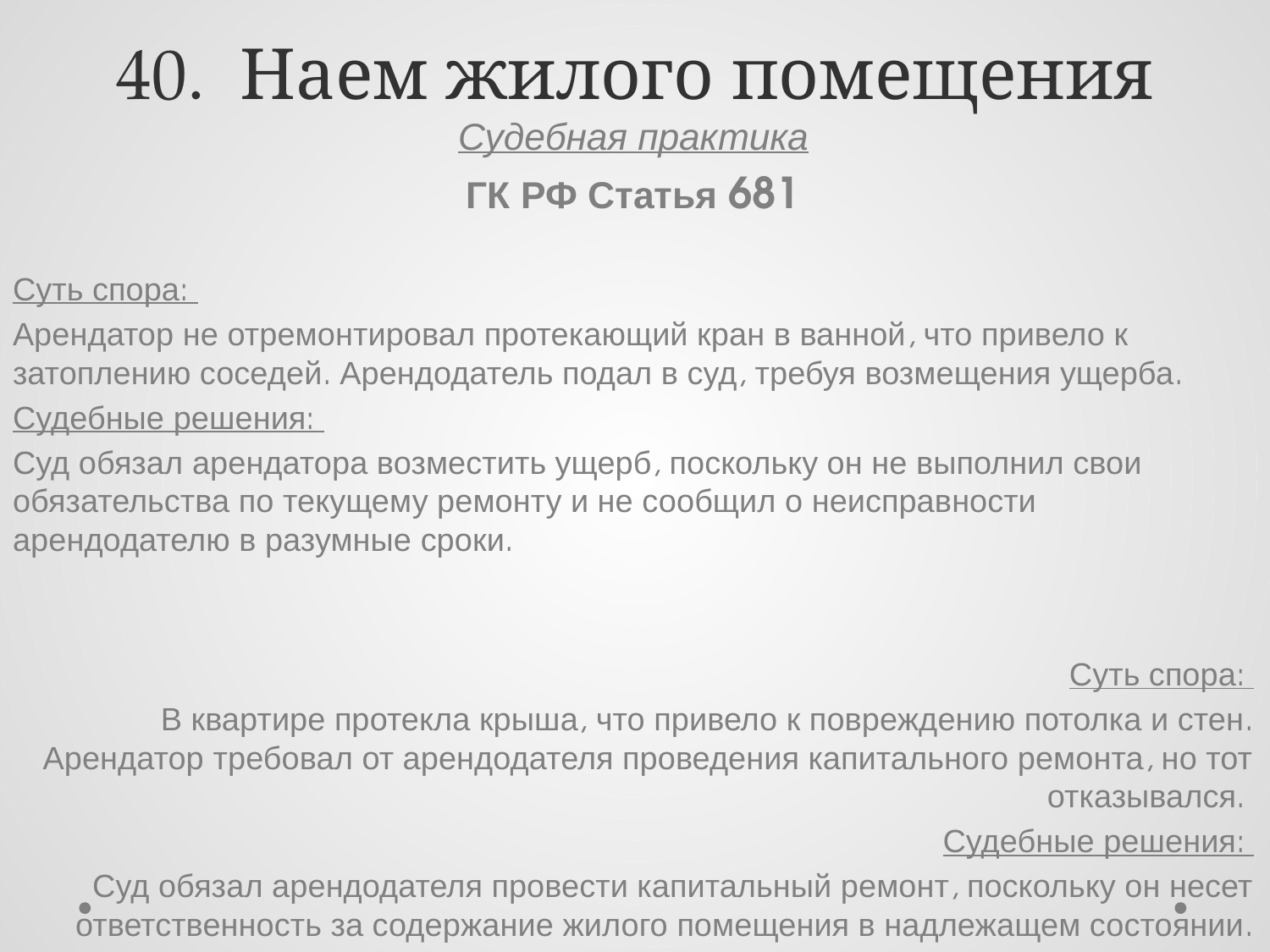

# 40.  Наем жилого помещения
Судебная практика
ГК РФ Статья 681

Суть спора:
Арендатор не отремонтировал протекающий кран в ванной, что привело к затоплению соседей. Арендодатель подал в суд, требуя возмещения ущерба.
Судебные решения:
Суд обязал арендатора возместить ущерб, поскольку он не выполнил свои обязательства по текущему ремонту и не сообщил о неисправности арендодателю в разумные сроки.

Суть спора:
В квартире протекла крыша, что привело к повреждению потолка и стен. Арендатор требовал от арендодателя проведения капитального ремонта, но тот отказывался.
Судебные решения:
Суд обязал арендодателя провести капитальный ремонт, поскольку он несет ответственность за содержание жилого помещения в надлежащем состоянии.